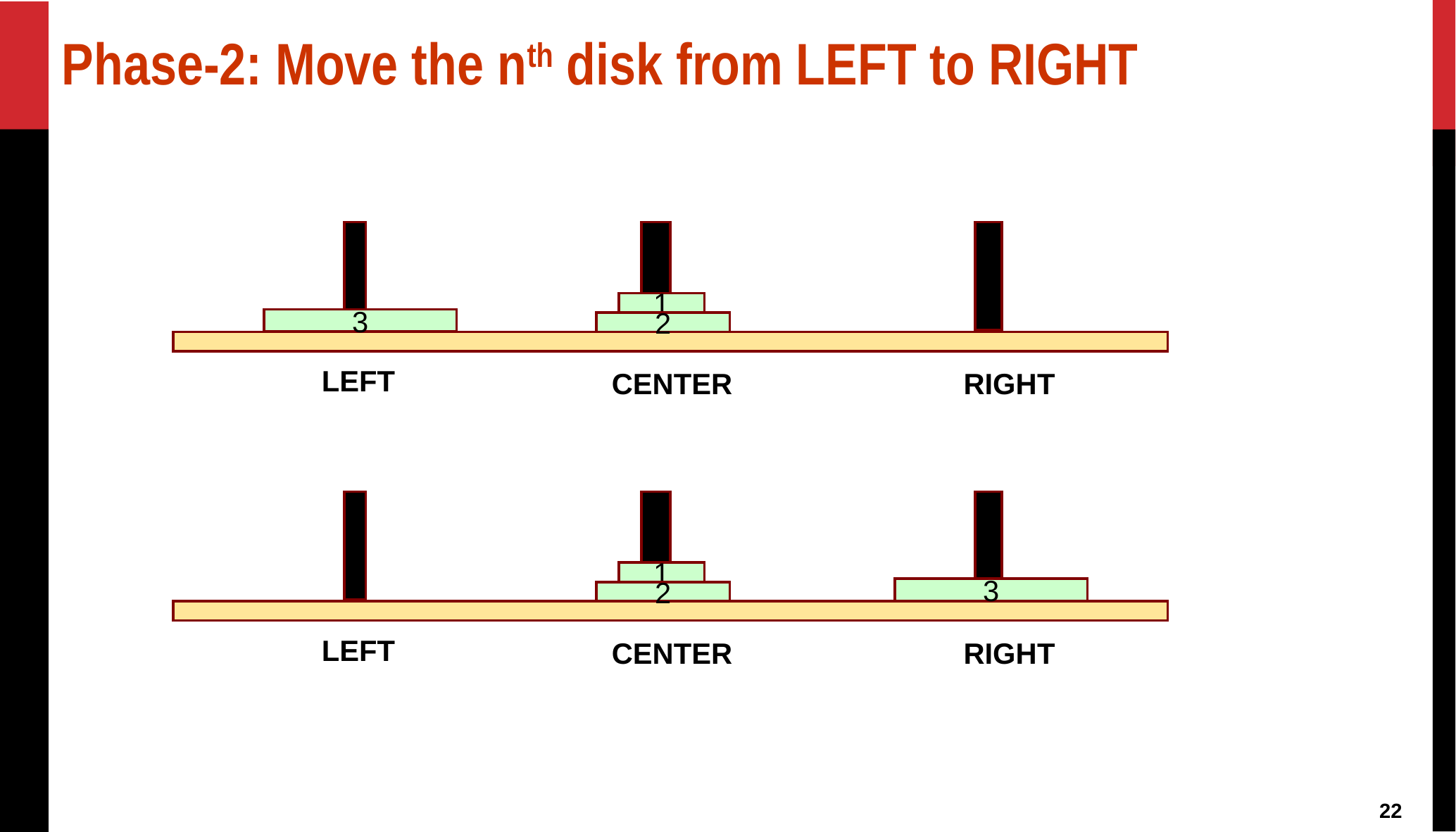

# Phase-2: Move the nth disk from LEFT to RIGHT

1
3
2

LEFT
CENTER
RIGHT

1
3
2

LEFT
CENTER
RIGHT
22